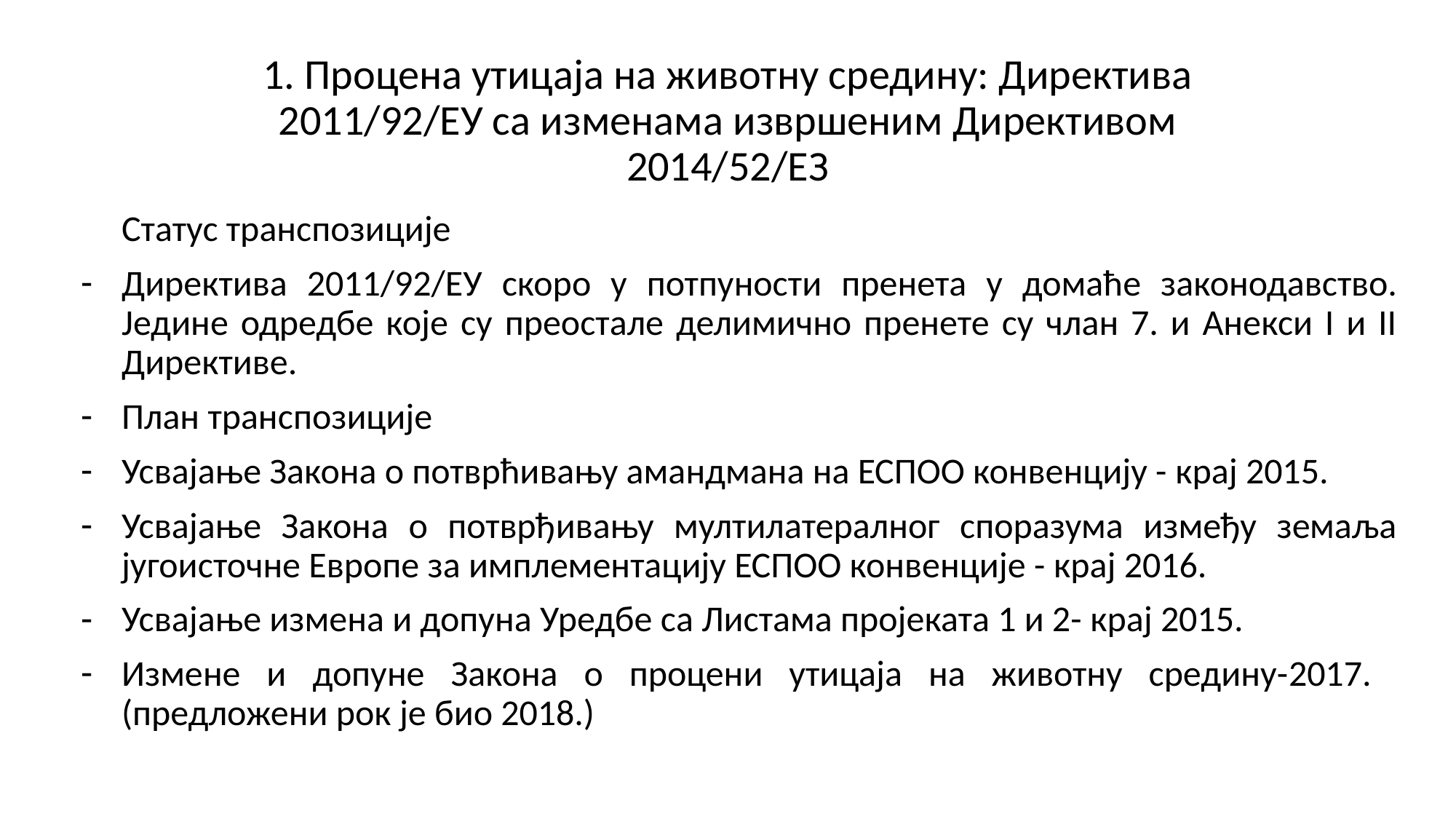

# 1. Процена утицаја на животну средину: Директива 2011/92/EУ са изменама извршеним Директивом 2014/52/EЗ
     Статус транспозиције
Директива 2011/92/EУ скоро у потпуности пренета у домаће законодавство. Једине одредбе које су преостале делимично пренете су члан 7. и Анекси I и II Директиве.
План транспозиције
Усвајање Закона о потврћивању амандмана на ЕСПОО конвенцију - крај 2015.
Усвајање Закона о потврђивању мултилатералног споразума између земаља југоисточне Европе за имплементацију ЕСПОО конвенције - крај 2016.
Усвајање измена и допуна Уредбе са Листама пројеката 1 и 2- крај 2015.
Измене и допуне Закона о процени утицаја на животну средину-2017.  (предложени рок је био 2018.)